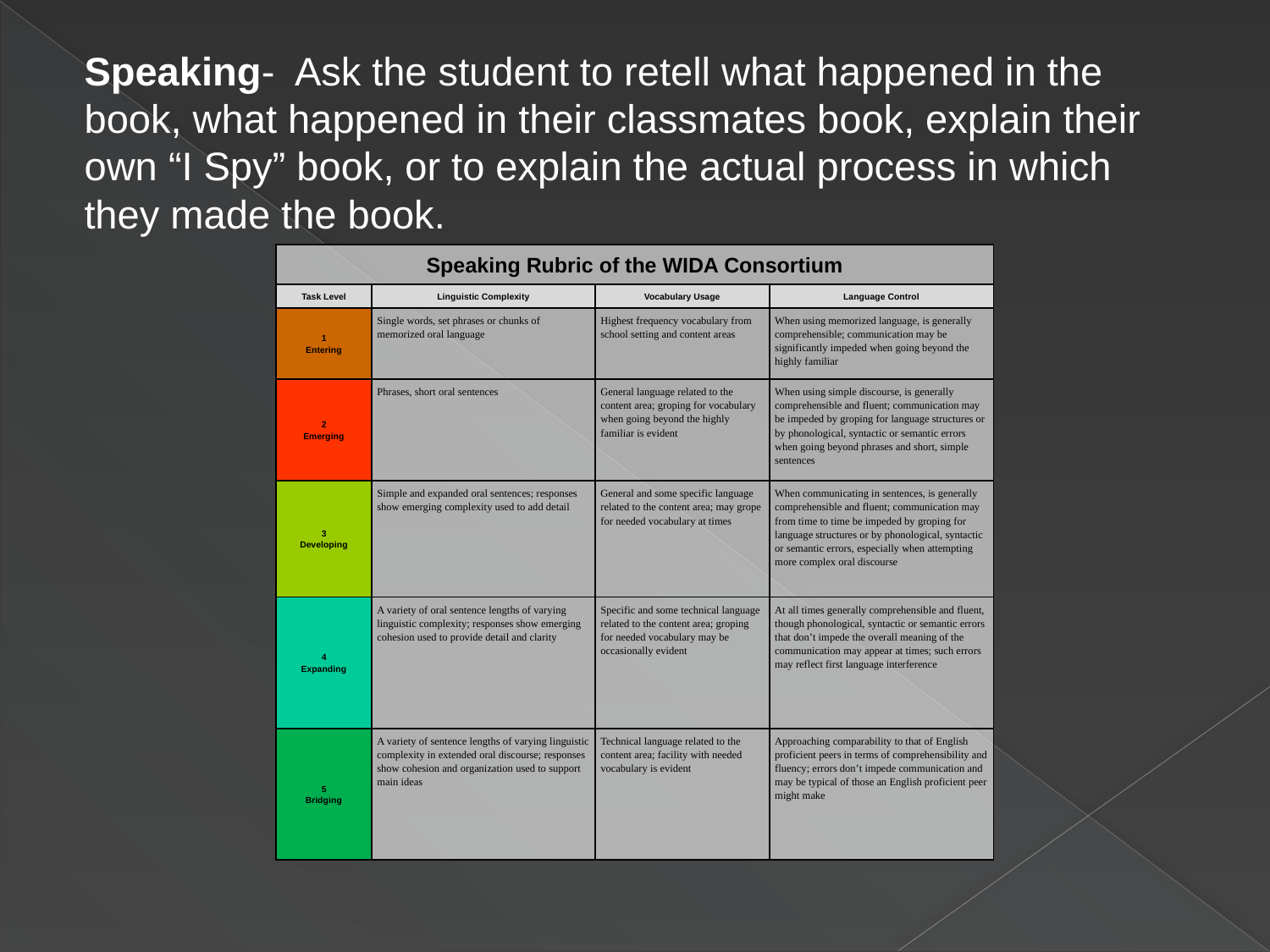

Speaking-  Ask the student to retell what happened in the book, what happened in their classmates book, explain their own “I Spy” book, or to explain the actual process in which they made the book.

| Speaking Rubric of the WIDA Consortium |  |  |  |
| --- | --- | --- | --- |
| Task Level | Linguistic Complexity | Vocabulary Usage | Language Control |
| 1 Entering | Single words, set phrases or chunks of memorized oral language | Highest frequency vocabulary from school setting and content areas | When using memorized language, is generally comprehensible; communication may be significantly impeded when going beyond the highly familiar |
| 2 Emerging | Phrases, short oral sentences | General language related to the content area; groping for vocabulary when going beyond the highly familiar is evident | When using simple discourse, is generally comprehensible and fluent; communication may be impeded by groping for language structures or by phonological, syntactic or semantic errors when going beyond phrases and short, simple sentences |
| 3 Developing | Simple and expanded oral sentences; responses show emerging complexity used to add detail | General and some specific language related to the content area; may grope for needed vocabulary at times | When communicating in sentences, is generally comprehensible and fluent; communication may from time to time be impeded by groping for language structures or by phonological, syntactic or semantic errors, especially when attempting more complex oral discourse |
| 4 Expanding | A variety of oral sentence lengths of varying linguistic complexity; responses show emerging cohesion used to provide detail and clarity | Specific and some technical language related to the content area; groping for needed vocabulary may be occasionally evident | At all times generally comprehensible and fluent, though phonological, syntactic or semantic errors that don’t impede the overall meaning of the communication may appear at times; such errors may reflect first language interference |
| 5 Bridging | A variety of sentence lengths of varying linguistic complexity in extended oral discourse; responses show cohesion and organization used to support main ideas | Technical language related to the content area; facility with needed vocabulary is evident | Approaching comparability to that of English proficient peers in terms of comprehensibility and fluency; errors don’t impede communication and may be typical of those an English proficient peer might make |